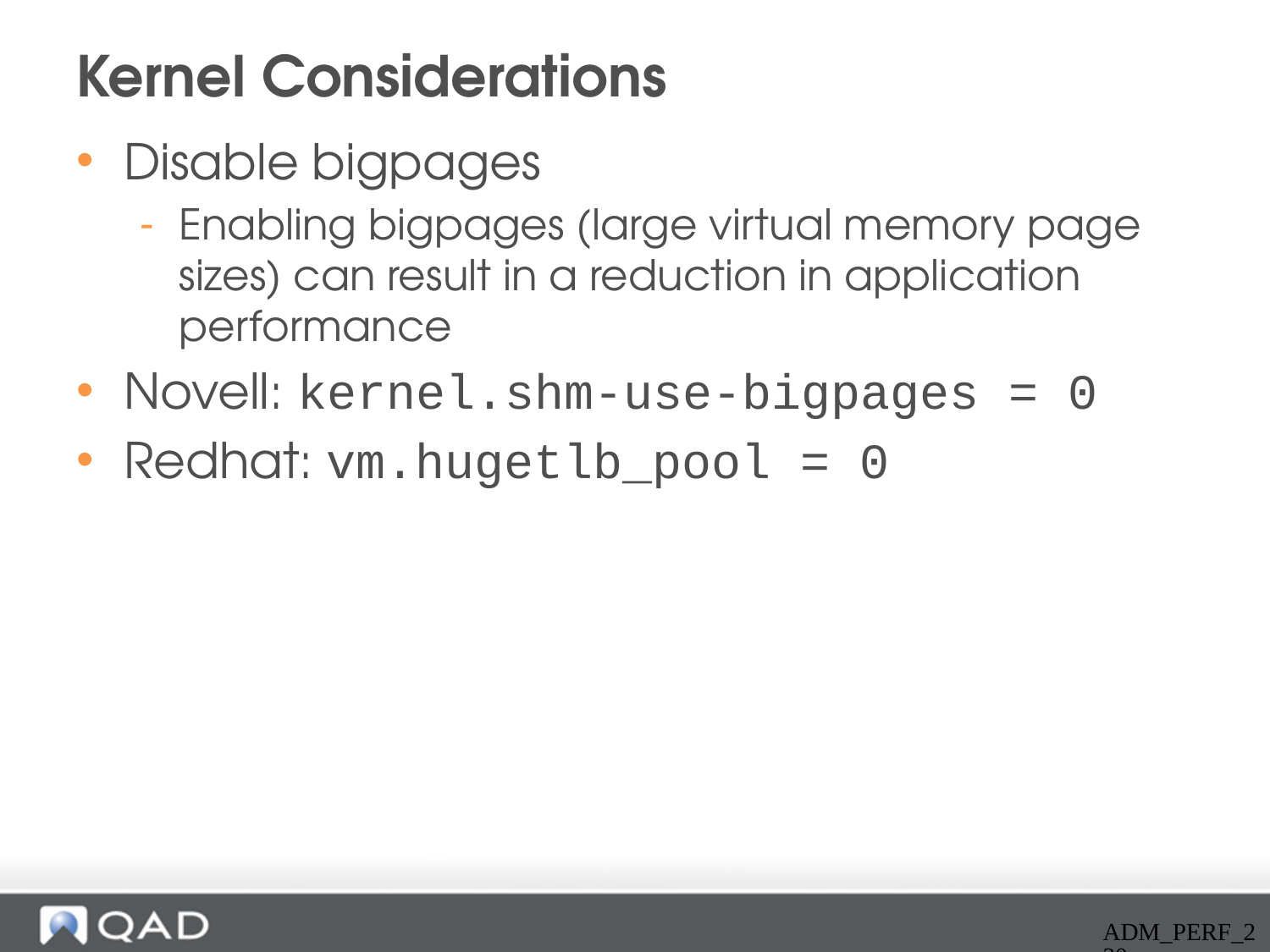

# Kernel Considerations
Disable bigpages
Enabling bigpages (large virtual memory page sizes) can result in a reduction in application performance
Novell: kernel.shm-use-bigpages = 0
Redhat: vm.hugetlb_pool = 0
ADM_PERF_230